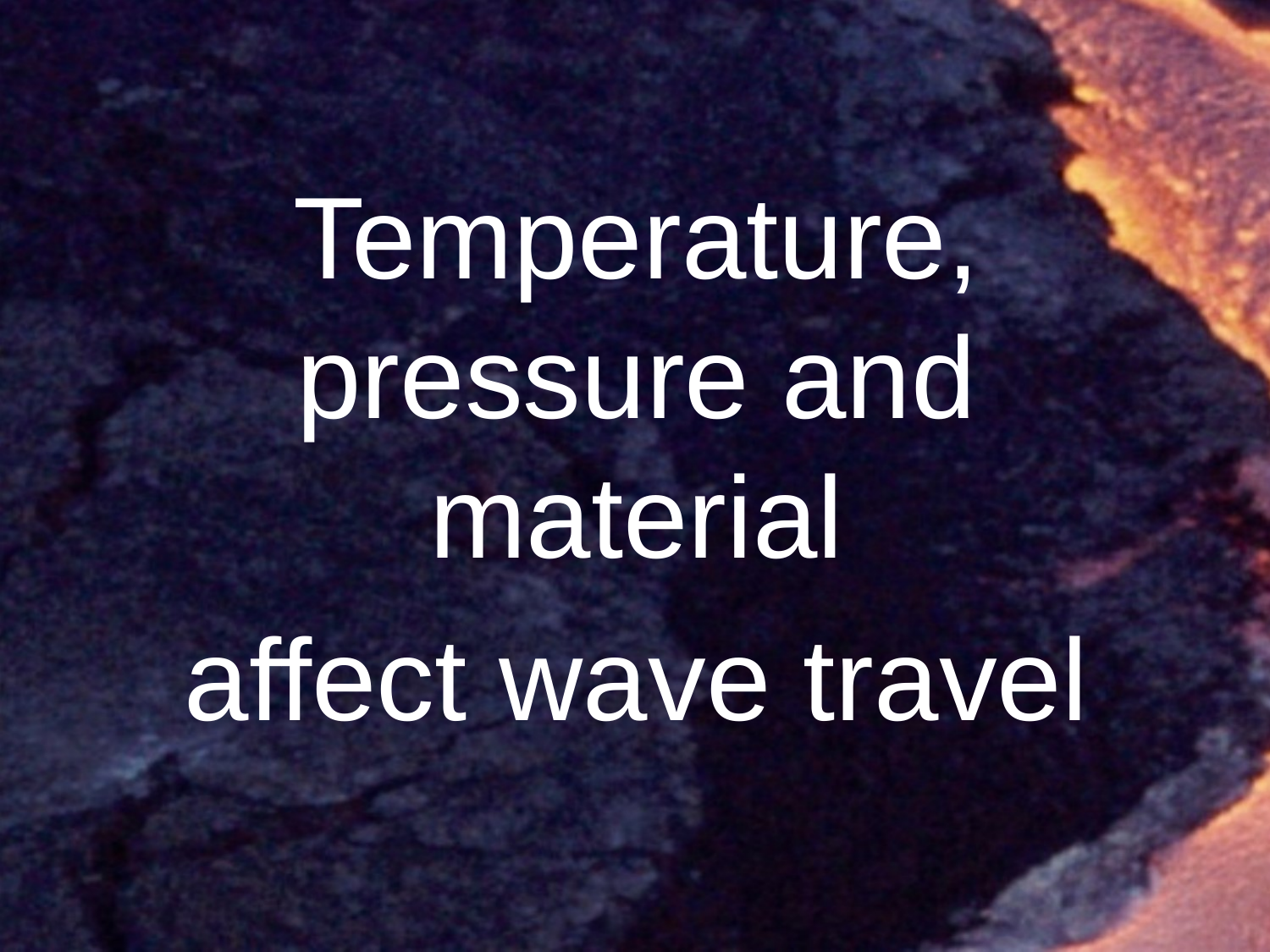

Temperature, pressure and material
affect wave travel